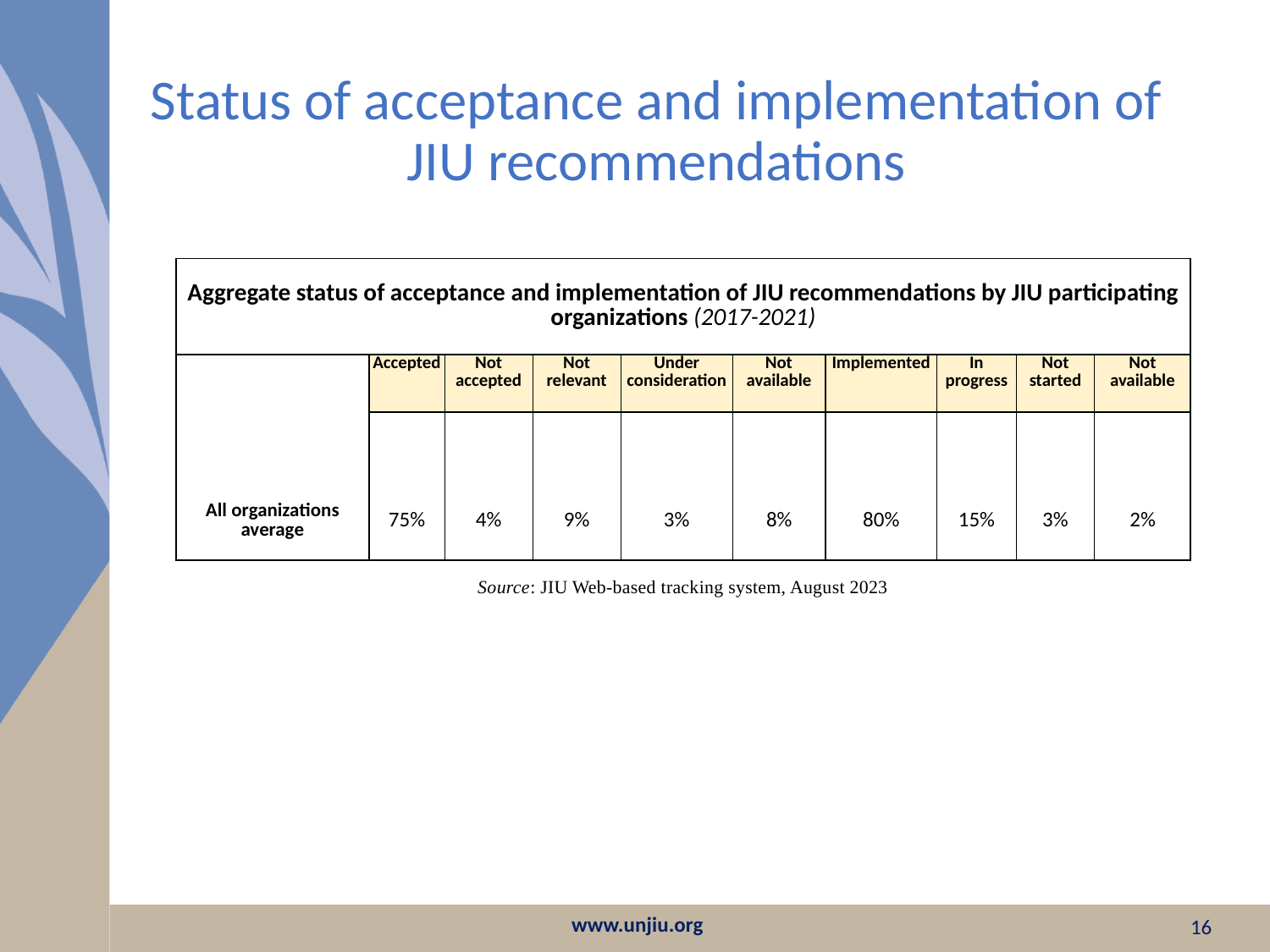

# Status of acceptance and implementation of JIU recommendations
| Aggregate status of acceptance and implementation of JIU recommendations by JIU participating organizations (2017-2021) |  |  |  |  |  |  |  |  |  |
| --- | --- | --- | --- | --- | --- | --- | --- | --- | --- |
|  | Accepted | Not accepted | Not relevant | Under consideration | Not available | Implemented | In progress | Not started | Not available |
|  |  |  |  |  |  |  |  |  |  |
| All organizations average | 75% | 4% | 9% | 3% | 8% | 80% | 15% | 3% | 2% |
Source: JIU Web-based tracking system, August 2023
www.unjiu.org
16